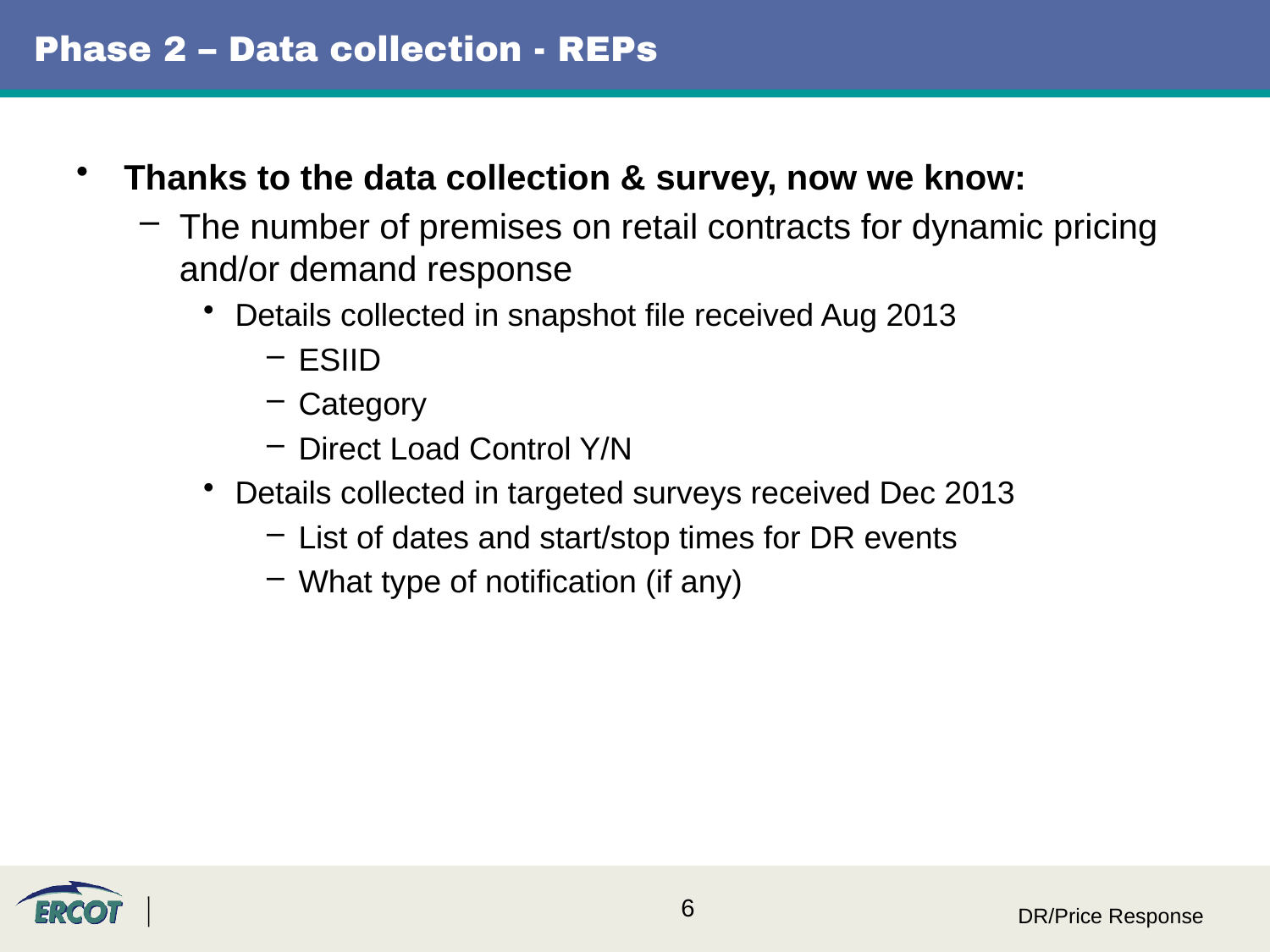

# Phase 2 – Data collection - REPs
Thanks to the data collection & survey, now we know:
The number of premises on retail contracts for dynamic pricing and/or demand response
Details collected in snapshot file received Aug 2013
ESIID
Category
Direct Load Control Y/N
Details collected in targeted surveys received Dec 2013
List of dates and start/stop times for DR events
What type of notification (if any)

DR/Price Response